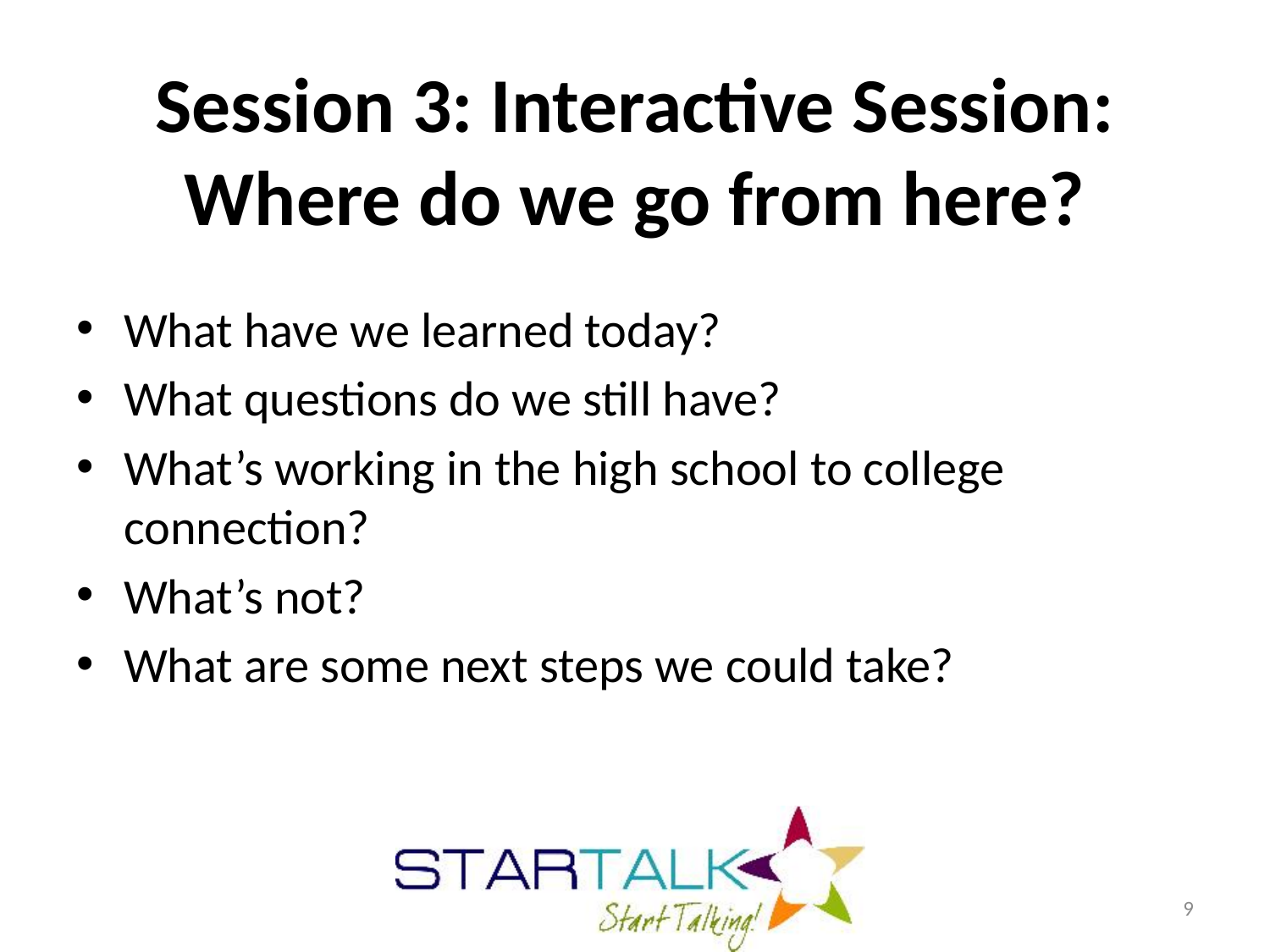

# Session 3: Interactive Session: Where do we go from here?

What have we learned today?
What questions do we still have?
What’s working in the high school to college connection?
What’s not?
What are some next steps we could take?
9